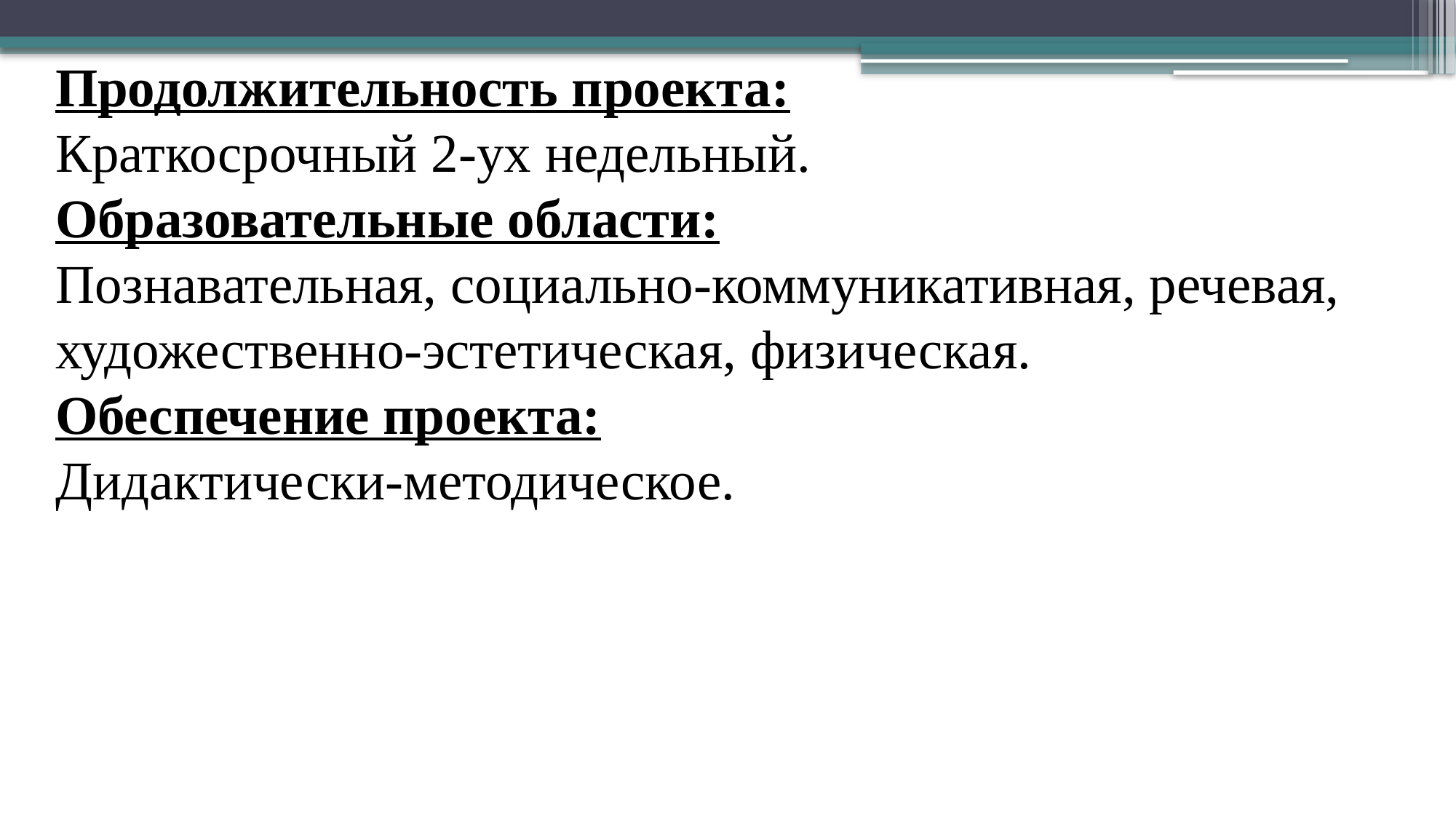

Продолжительность проекта:
Краткосрочный 2-ух недельный.
Образовательные области:
Познавательная, социально-коммуникативная, речевая, художественно-эстетическая, физическая.
Обеспечение проекта:
Дидактически-методическое.